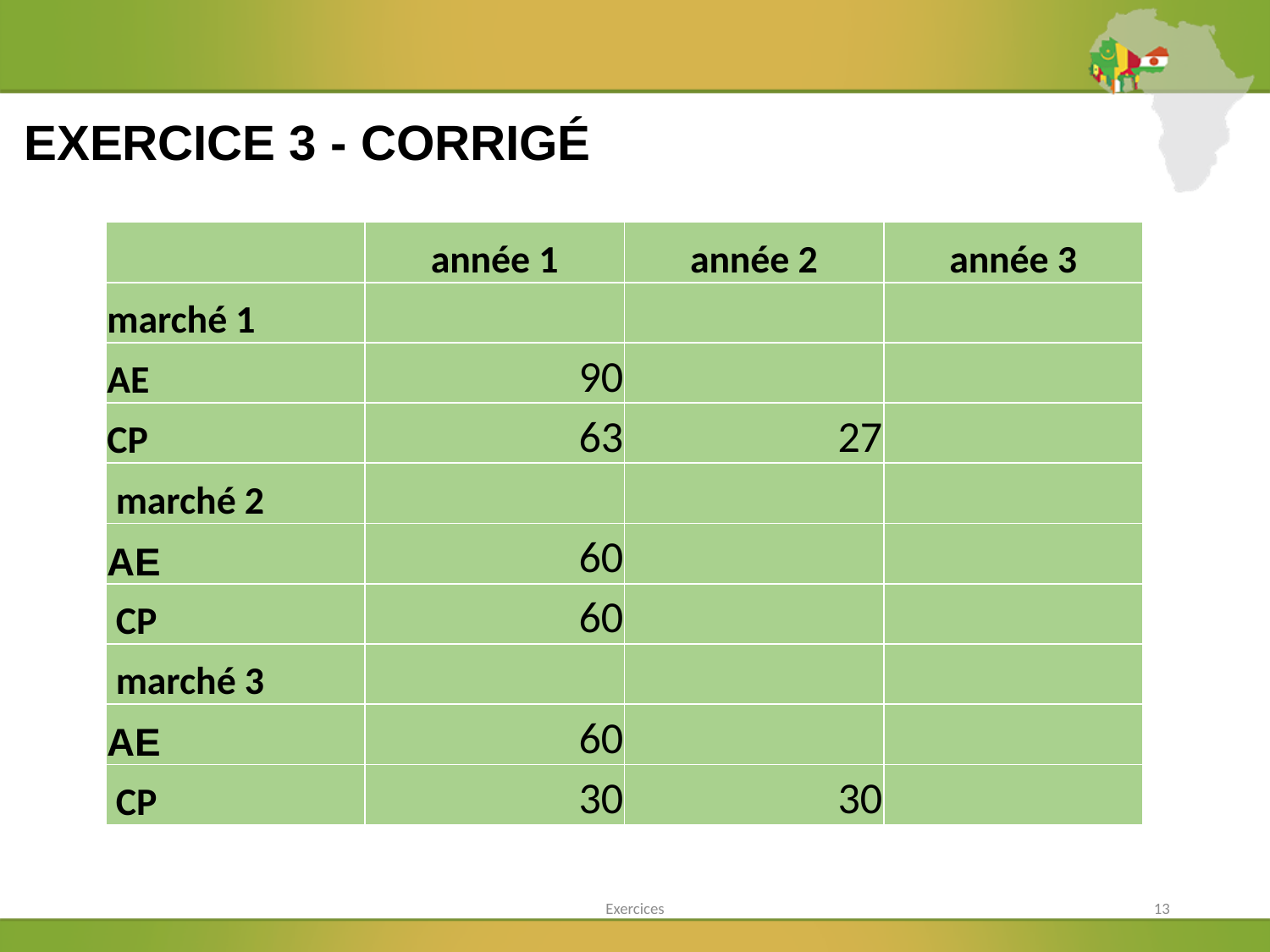

# EXERCICE 3 - CORRIGÉ
|  | année 1 | année 2 | année 3 |
| --- | --- | --- | --- |
| marché 1 |  |  |  |
| AE | 90 |  |  |
| CP | 63 | 27 |  |
| marché 2 |  |  |  |
| AE | 60 |  |  |
| CP | 60 |  |  |
| marché 3 |  |  |  |
| AE | 60 |  |  |
| CP | 30 | 30 |  |
Exercices
13